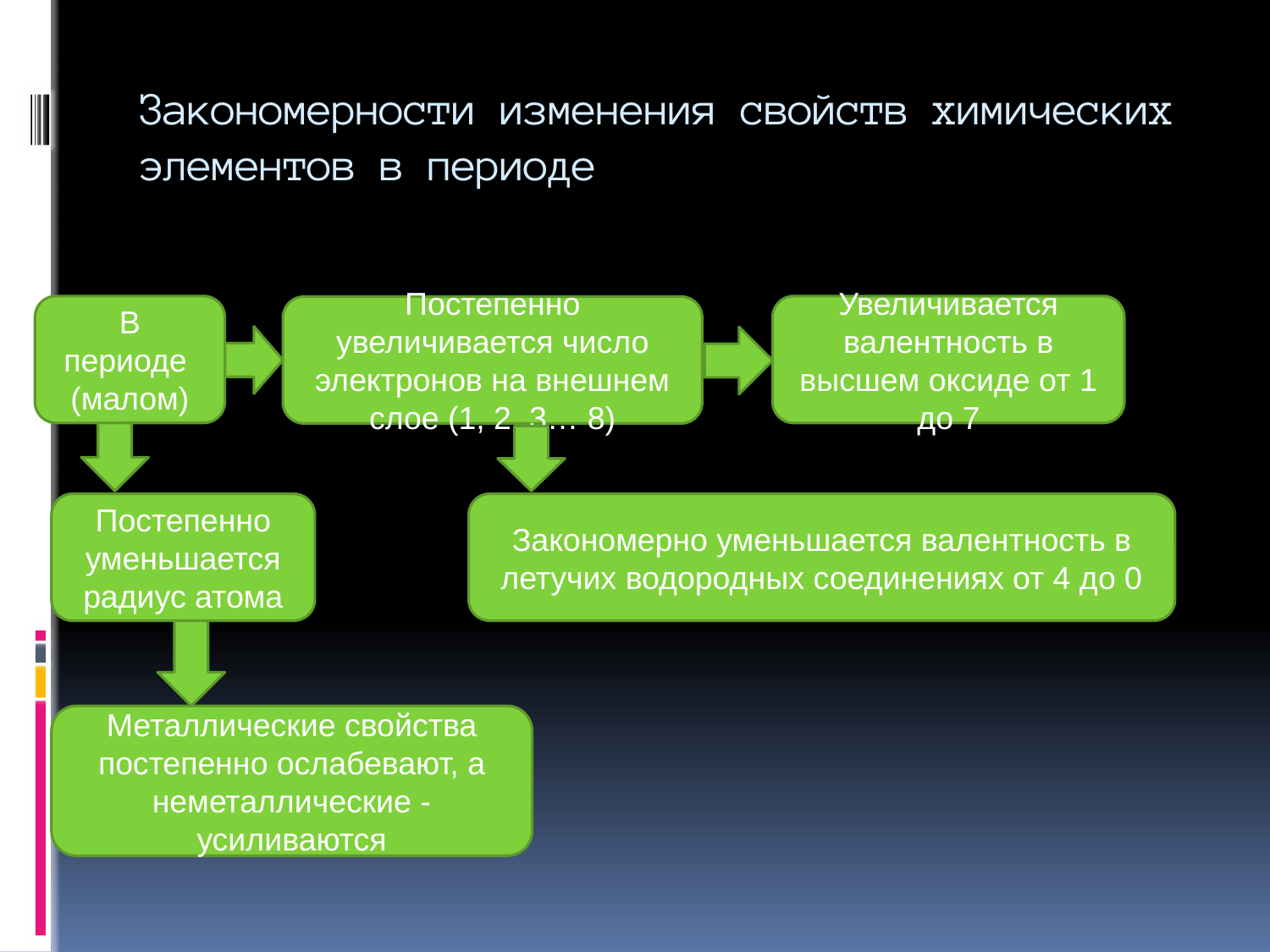

# Закономерности изменения свойств химических элементов в периоде
В периоде
(малом)
Увеличивается валентность в высшем оксиде от 1 до 7
Постепенно увеличивается число электронов на внешнем слое (1, 2, 3… 8)

Постепенно уменьшается радиус атома
Закономерно уменьшается валентность в летучих водородных соединениях от 4 до 0

Металлические свойства постепенно ослабевают, а неметаллические - усиливаются